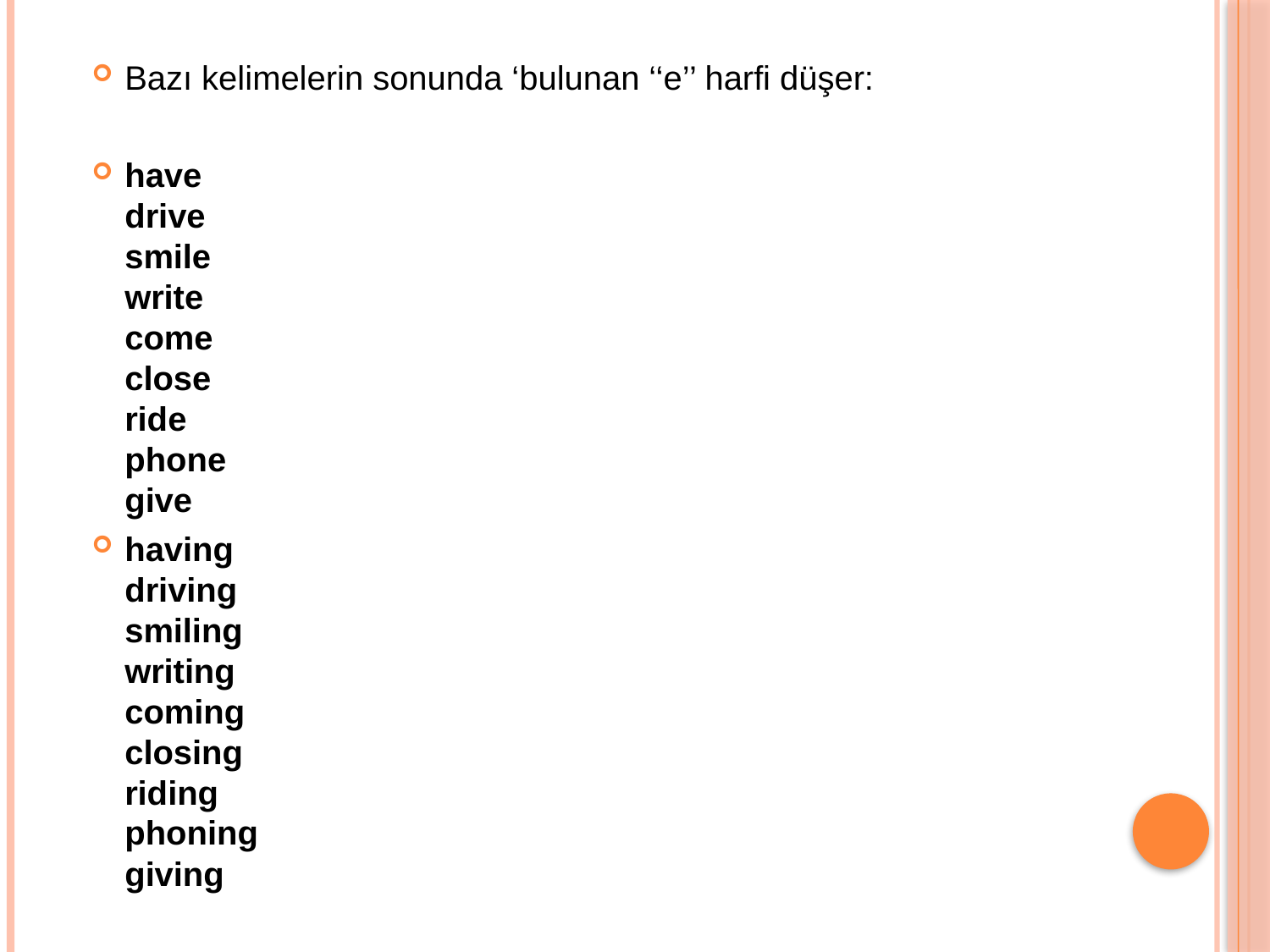

#
Bazı kelimelerin sonunda ‘bulunan ‘‘e’’ harfi düşer:

have
drive
smile
write
come
close
ride
phone
give
having
driving
smiling
writing
coming
closing
riding
phoning
giving